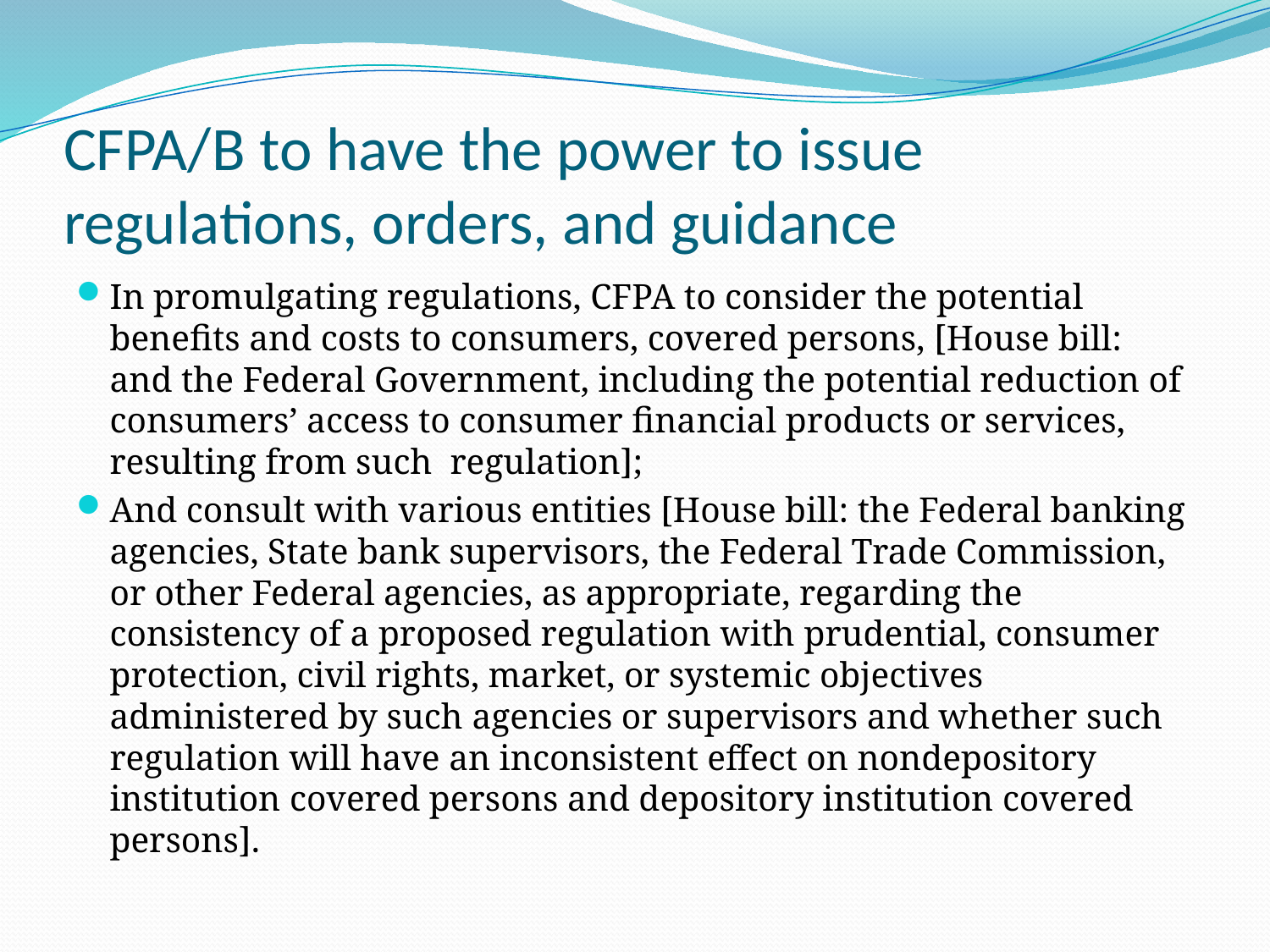

CFPA/B to have the power to issue regulations, orders, and guidance
In promulgating regulations, CFPA to consider the potential benefits and costs to consumers, covered persons, [House bill: and the Federal Government, including the potential reduction of consumers’ access to consumer financial products or services, resulting from such  regulation];
And consult with various entities [House bill: the Federal banking agencies, State bank supervisors, the Federal Trade Commission, or other Federal agencies, as appropriate, regarding the consistency of a proposed regulation with prudential, consumer protection, civil rights, market, or systemic objectives administered by such agencies or supervisors and whether such regulation will have an inconsistent effect on nondepository institution covered persons and depository institution covered persons].